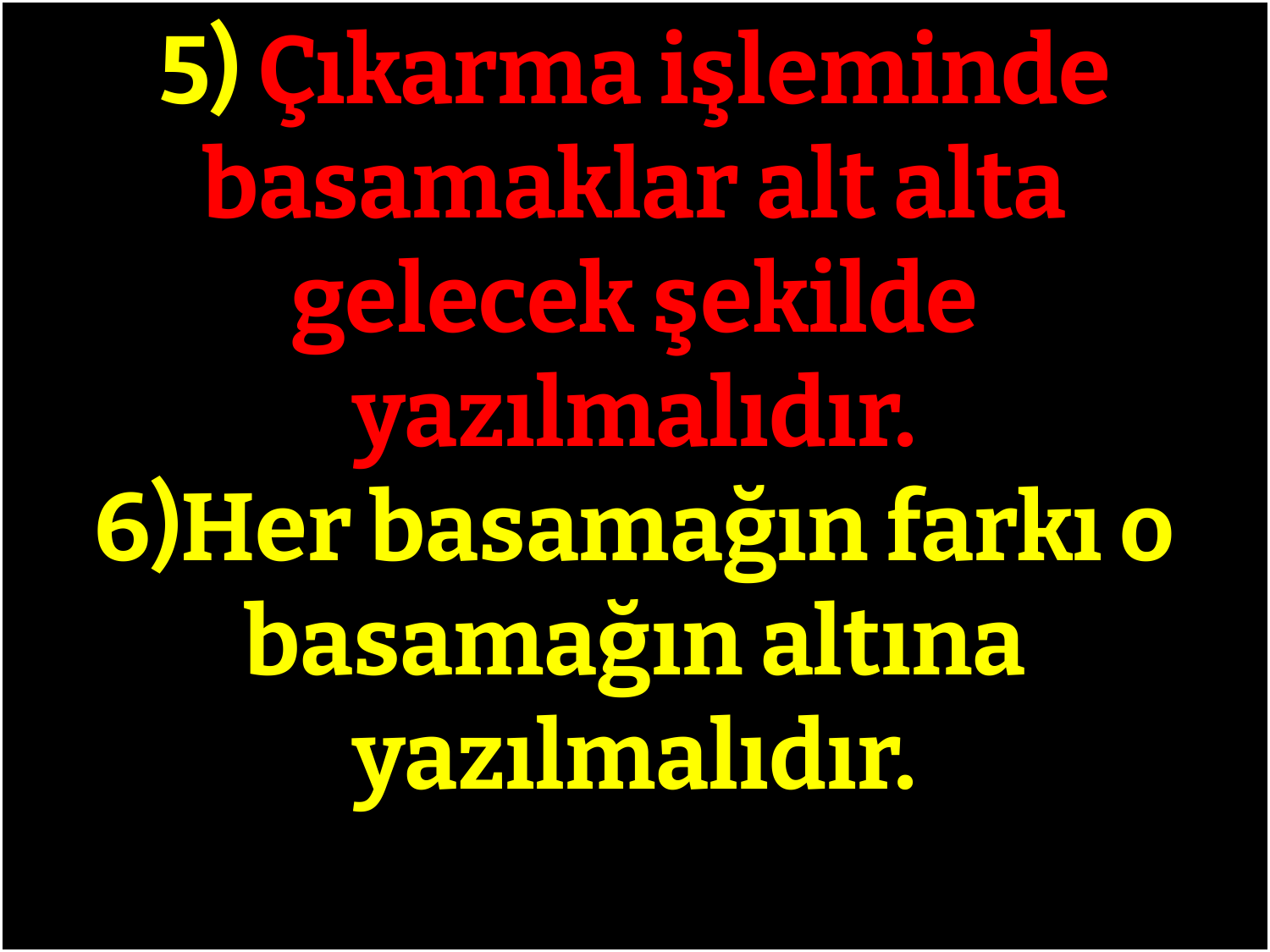

5) Çıkarma işleminde basamaklar alt alta gelecek şekilde yazılmalıdır.
6)Her basamağın farkı o basamağın altına yazılmalıdır.
#